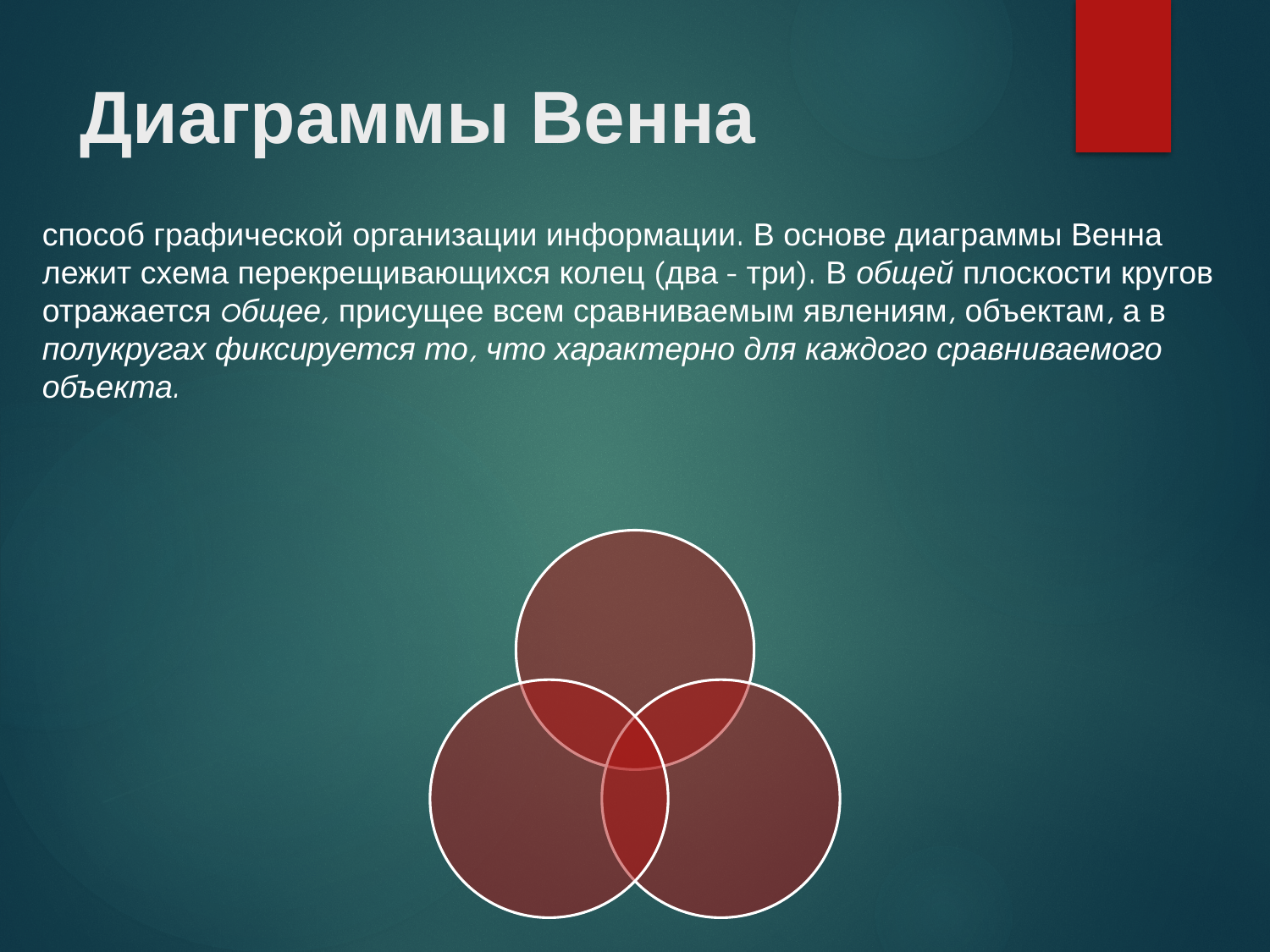

# Диаграммы Венна
способ графической организации информации. В основе диаграммы Венна лежит схема перекрещивающихся колец (два - три). В общей плоскости кругов отражается oбщее, присущее всем сравниваемым явлениям, объектам, а в полукругах фиксируется то, что характерно для каждого сравниваемого  объекта.